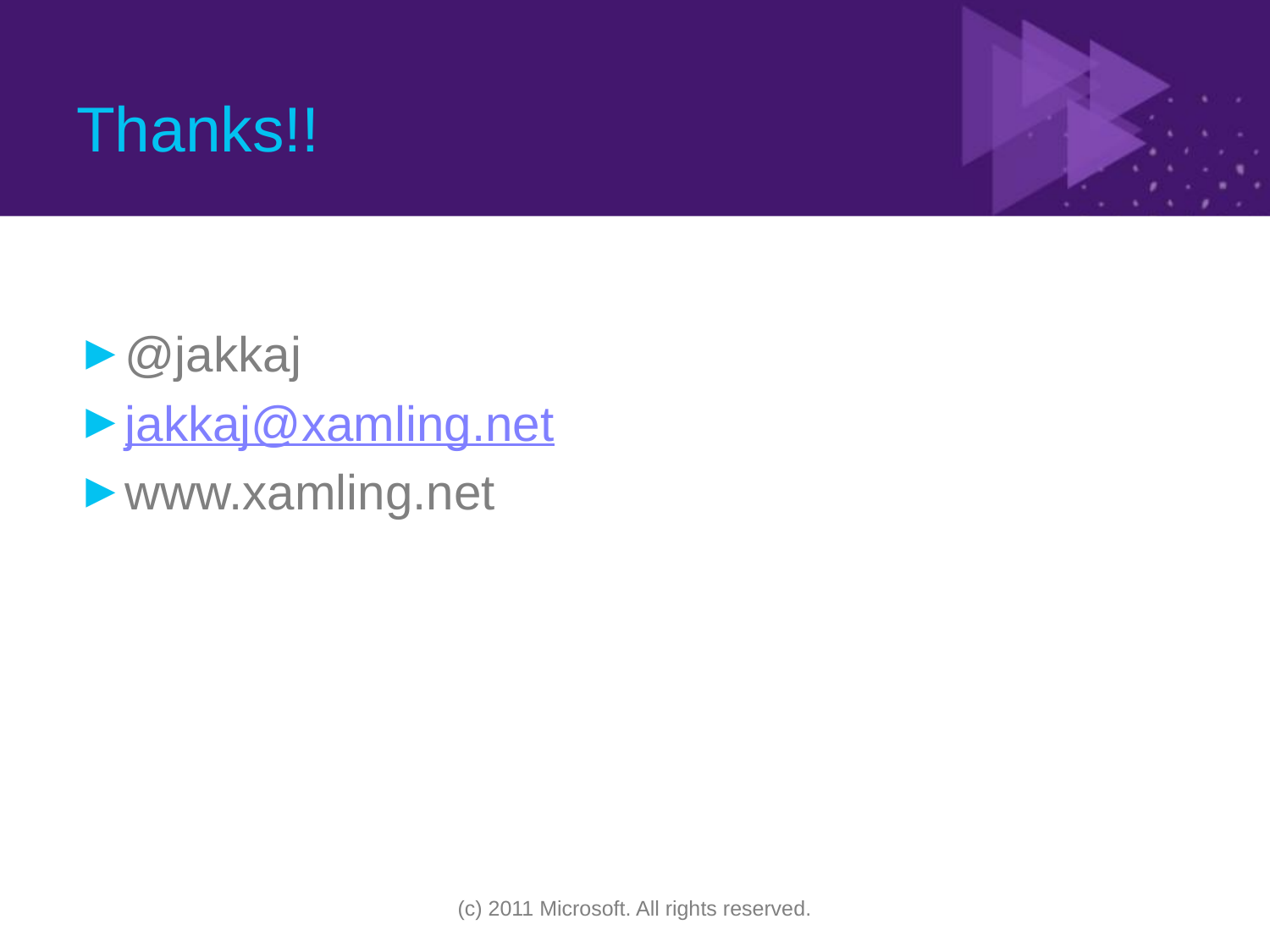

# Thanks!!
@jakkaj
jakkaj@xamling.net
www.xamling.net

(c) 2011 Microsoft. All rights reserved.